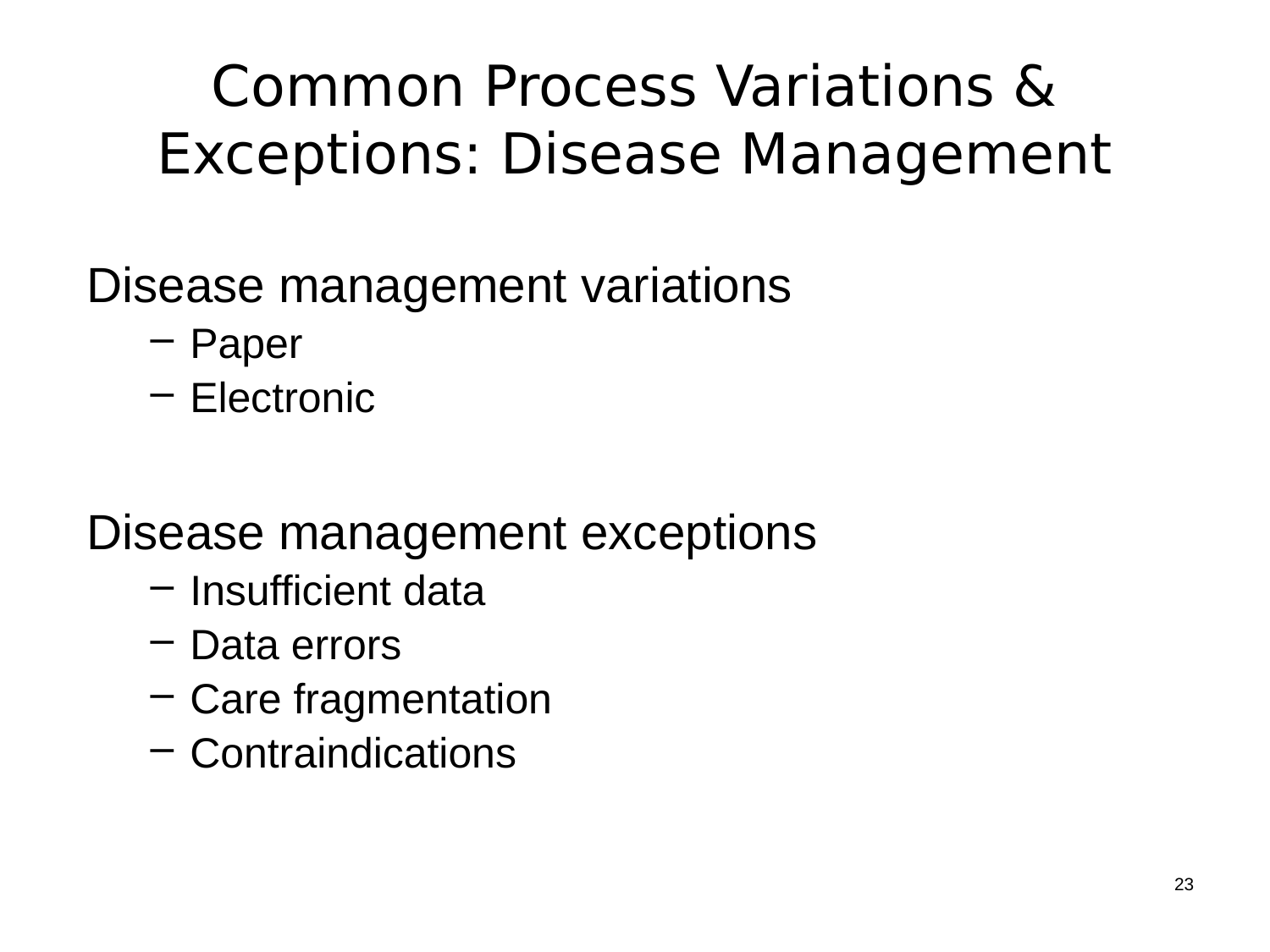

# Common Process Variations & Exceptions: Disease Management
Disease management variations
Paper
Electronic

Disease management exceptions
Insufficient data
Data errors
Care fragmentation
Contraindications
23